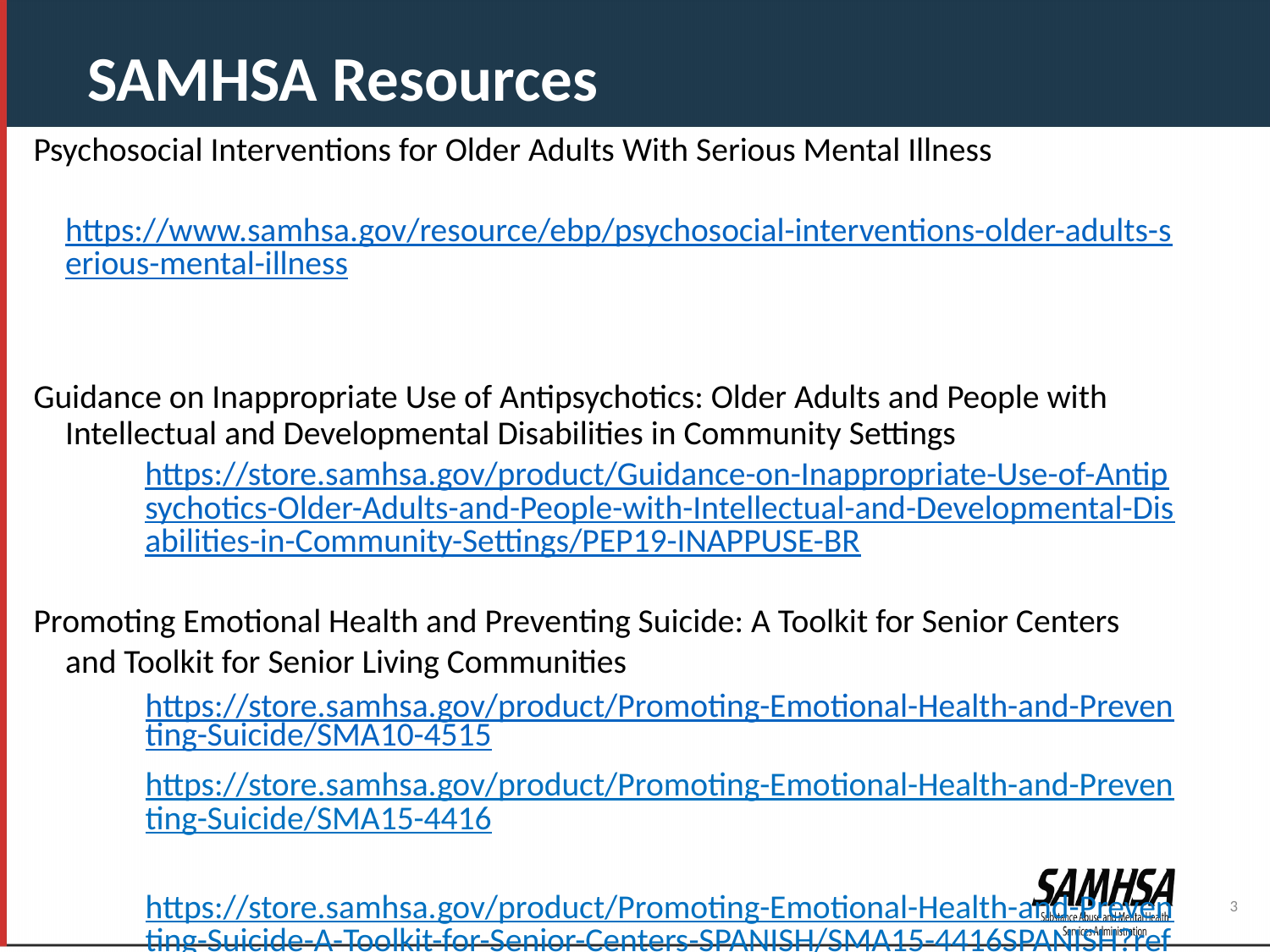

SAMHSA Resources
Psychosocial Interventions for Older Adults With Serious Mental Illness
	https://www.samhsa.gov/resource/ebp/psychosocial-interventions-older-adults-serious-mental-illness

Guidance on Inappropriate Use of Antipsychotics: Older Adults and People with Intellectual and Developmental Disabilities in Community Settings
https://store.samhsa.gov/product/Guidance-on-Inappropriate-Use-of-Antipsychotics-Older-Adults-and-People-with-Intellectual-and-Developmental-Disabilities-in-Community-Settings/PEP19-INAPPUSE-BR

Promoting Emotional Health and Preventing Suicide: A Toolkit for Senior Centers and Toolkit for Senior Living Communities
https://store.samhsa.gov/product/Promoting-Emotional-Health-and-Preventing-Suicide/SMA10-4515
https://store.samhsa.gov/product/Promoting-Emotional-Health-and-Preventing-Suicide/SMA15-4416
https://store.samhsa.gov/product/Promoting-Emotional-Health-and-Preventing-Suicide-A-Toolkit-for-Senior-Centers-SPANISH/SMA15-4416SPANISH?referer=from_search_result

3